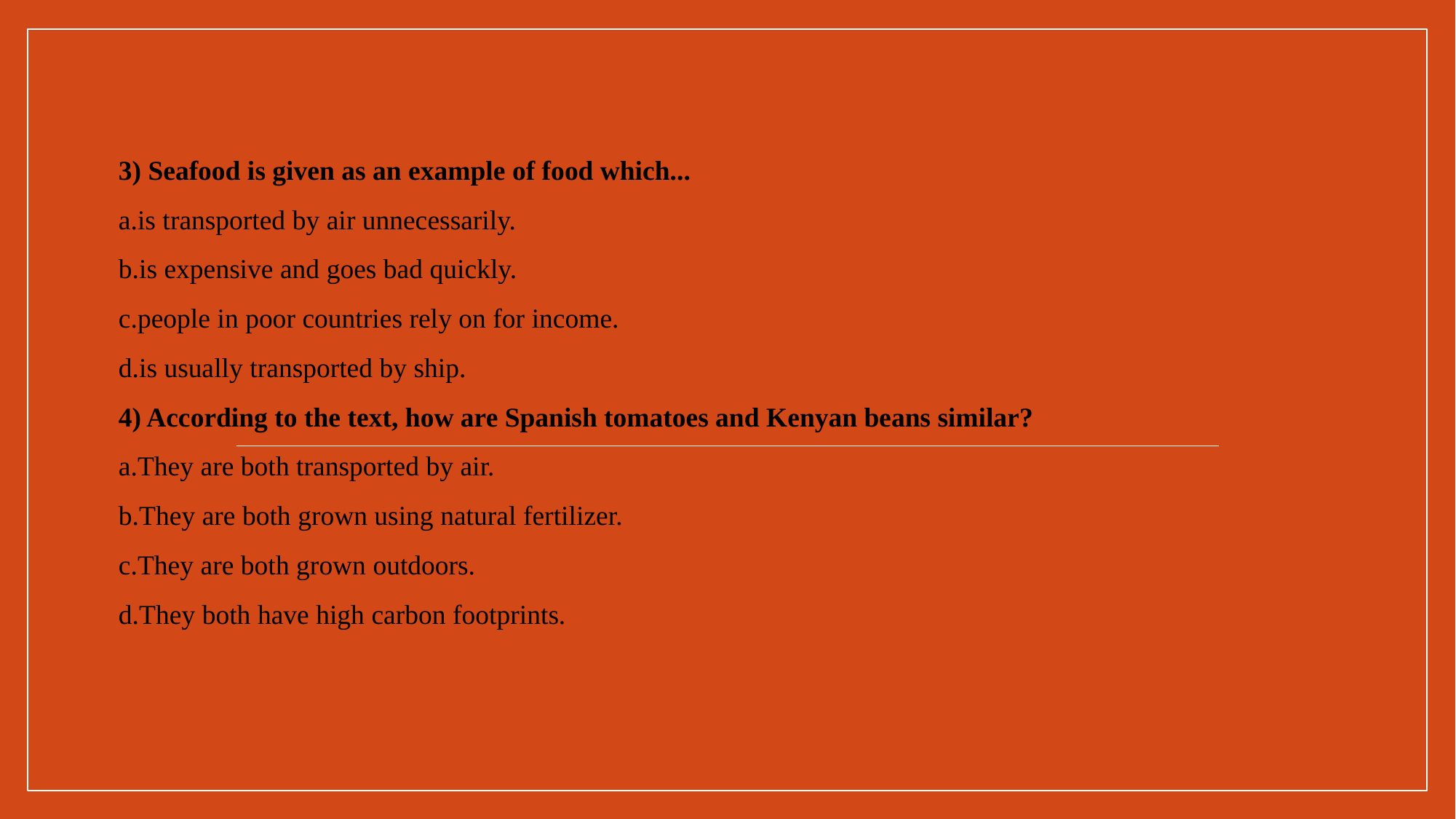

3) Seafood is given as an example of food which...
a.is transported by air unnecessarily.
b.is expensive and goes bad quickly.
c.people in poor countries rely on for income.
d.is usually transported by ship.
4) According to the text, how are Spanish tomatoes and Kenyan beans similar?
a.They are both transported by air.
b.They are both grown using natural fertilizer.
c.They are both grown outdoors.
d.They both have high carbon footprints.